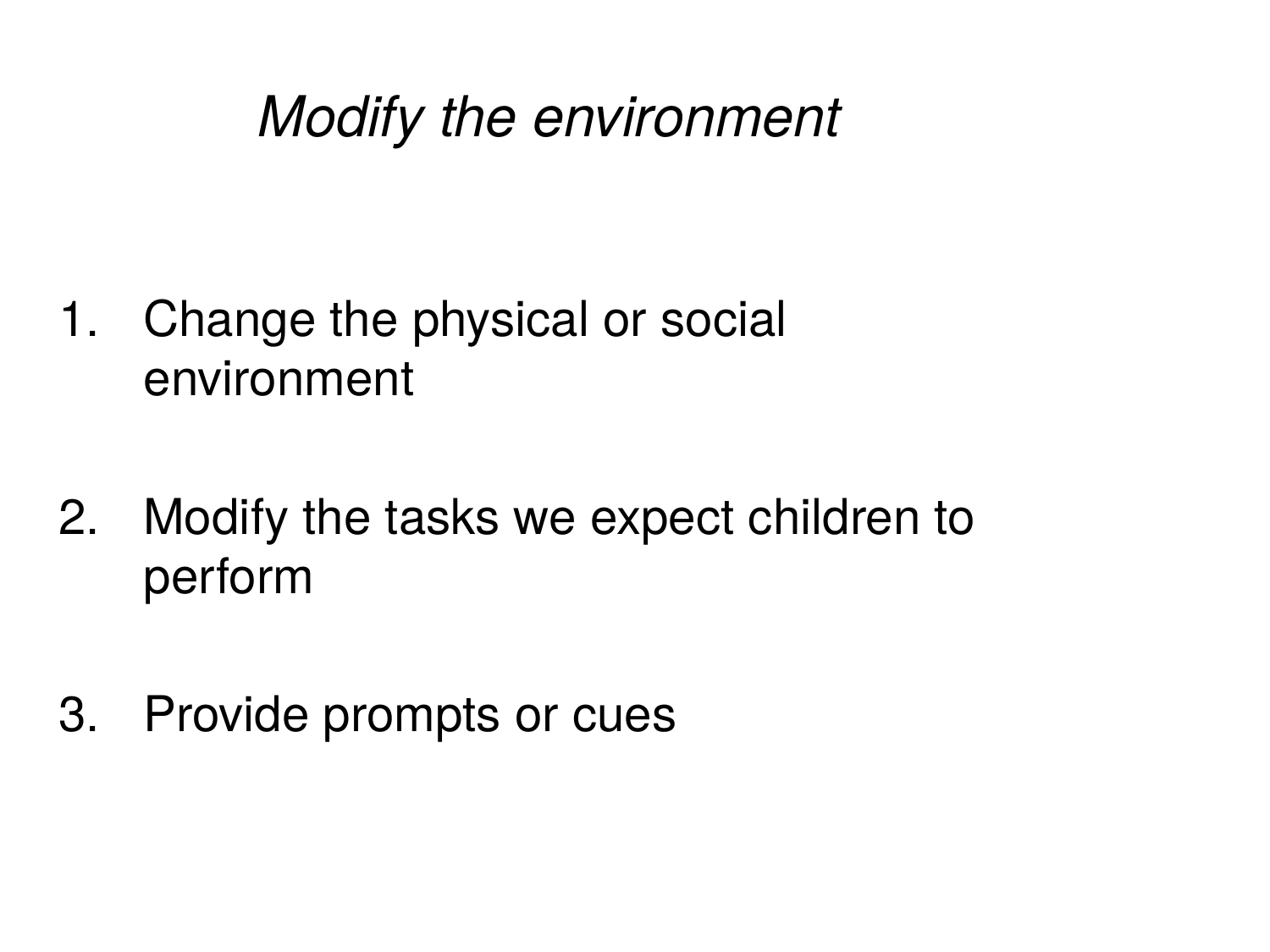

# Modify the environment
Change the physical or social environment

Modify the tasks we expect children to perform

Provide prompts or cues